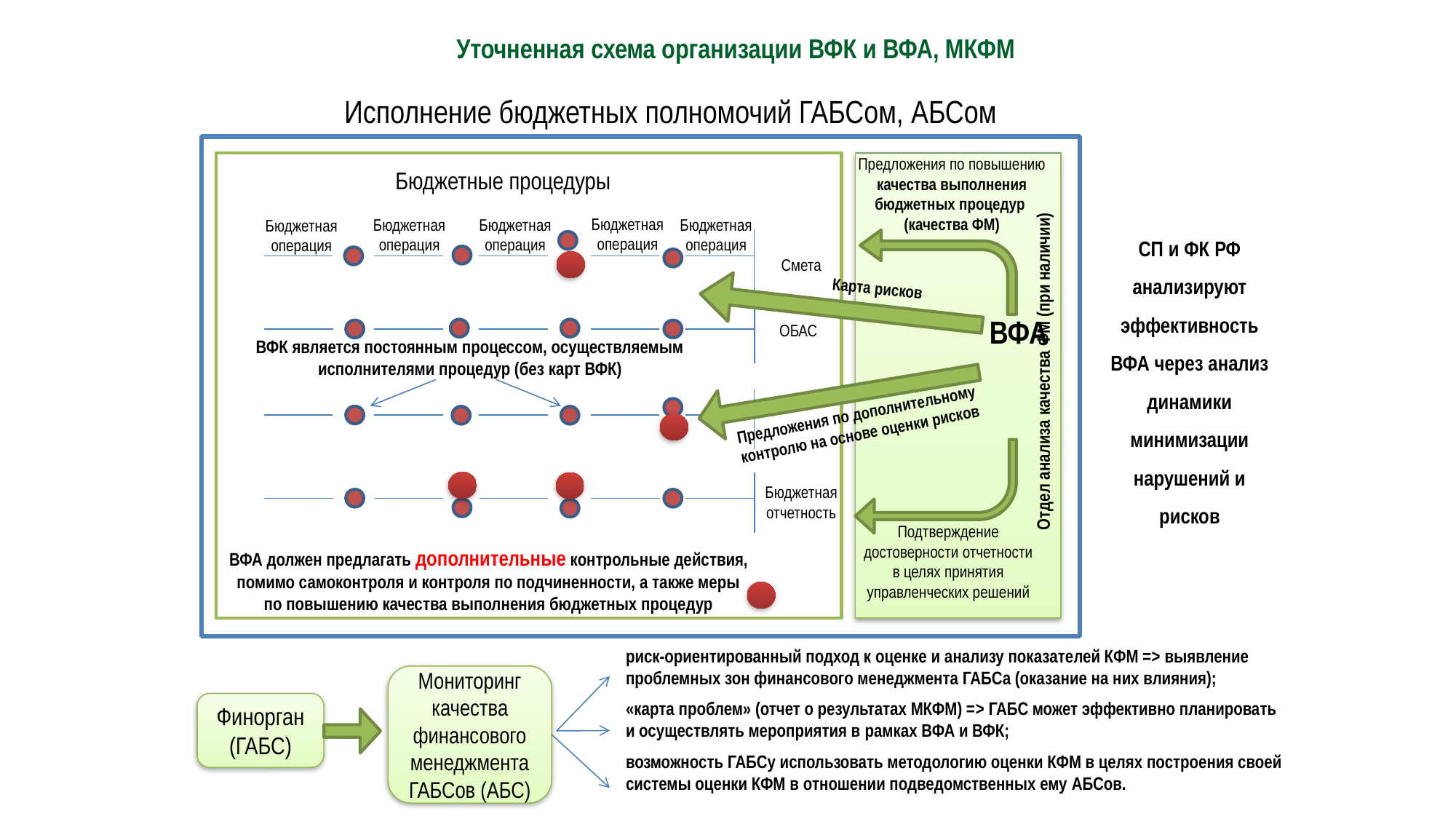

Уточненная схема организации ВФК и ВФА, МКФМ
Исполнение бюджетных полномочий ГАБСом, АБСом

Предложения по повышению качества выполнения бюджетных процедур
(качества ФМ)

Бюджетные процедуры
Бюджетная операция
Бюджетная операция
Бюджетная операция
Бюджетная операция
Бюджетная операция
СП и ФК РФ анализируют эффективность ВФА через анализ динамики минимизации нарушений и рисков

Смета

Карта рисков

ВФА
ОБАС

ВФК является постоянным процессом, осуществляемым исполнителями процедур (без карт ВФК)
Отдел анализа качества ФМ (при наличии)

Предложения по дополнительному контролю на основе оценки рисков

Бюджетная отчетность

Подтверждение достоверности отчетности в целях принятия управленческих решений
ВФА должен предлагать дополнительные контрольные действия, помимо самоконтроля и контроля по подчиненности, а также меры по повышению качества выполнения бюджетных процедур

риск-ориентированный подход к оценке и анализу показателей КФМ => выявление проблемных зон финансового менеджмента ГАБСа (оказание на них влияния);
«карта проблем» (отчет о результатах МКФМ) => ГАБС может эффективно планировать и осуществлять мероприятия в рамках ВФА и ВФК;
возможность ГАБСу использовать методологию оценки КФМ в целях построения своей системы оценки КФМ в отношении подведомственных ему АБСов.
Мониторинг качества финансового менеджмента ГАБСов (АБС)
Финорган
(ГАБС)